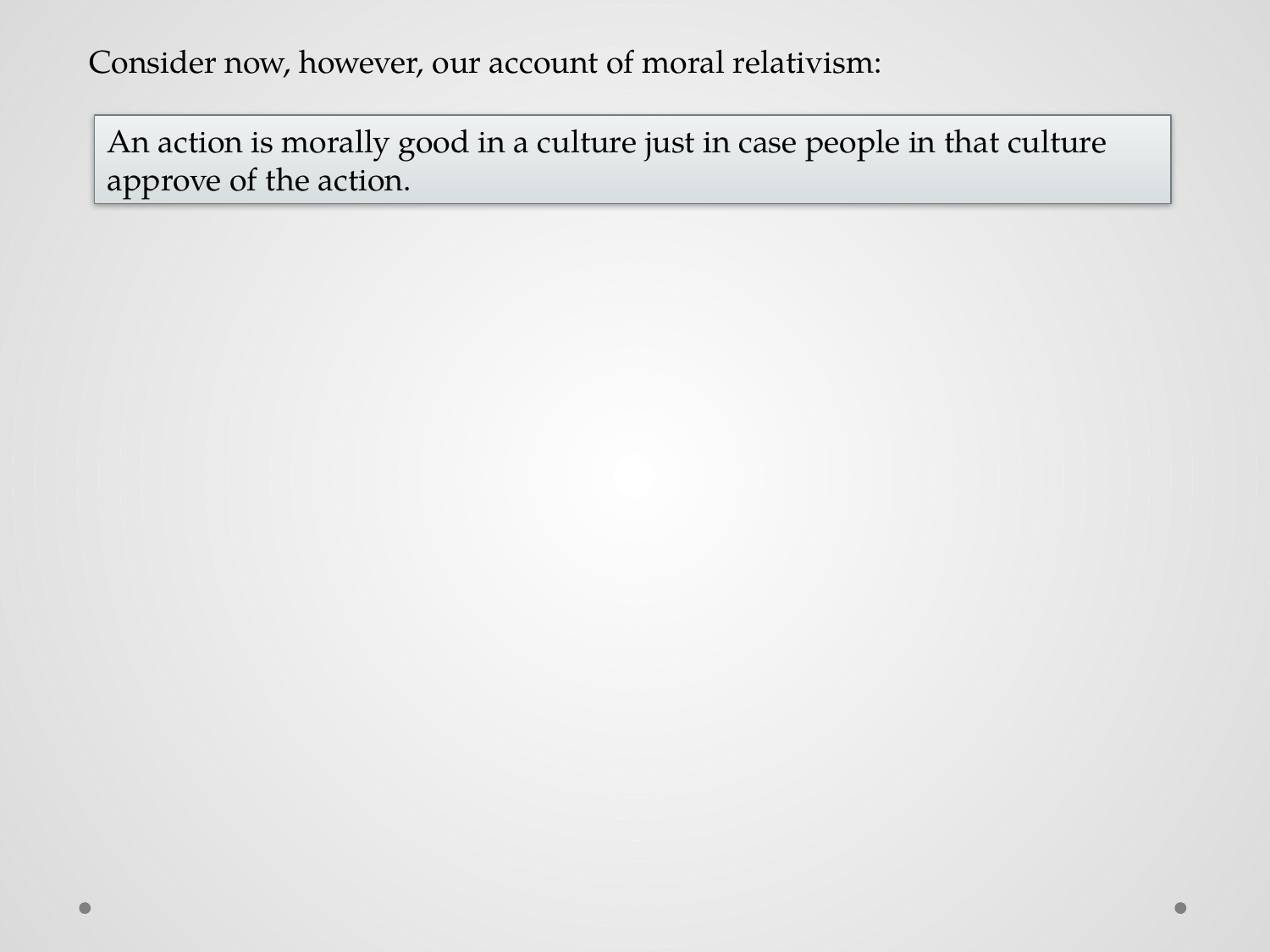

Consider now, however, our account of moral relativism:
An action is morally good in a culture just in case people in that culture approve of the action.